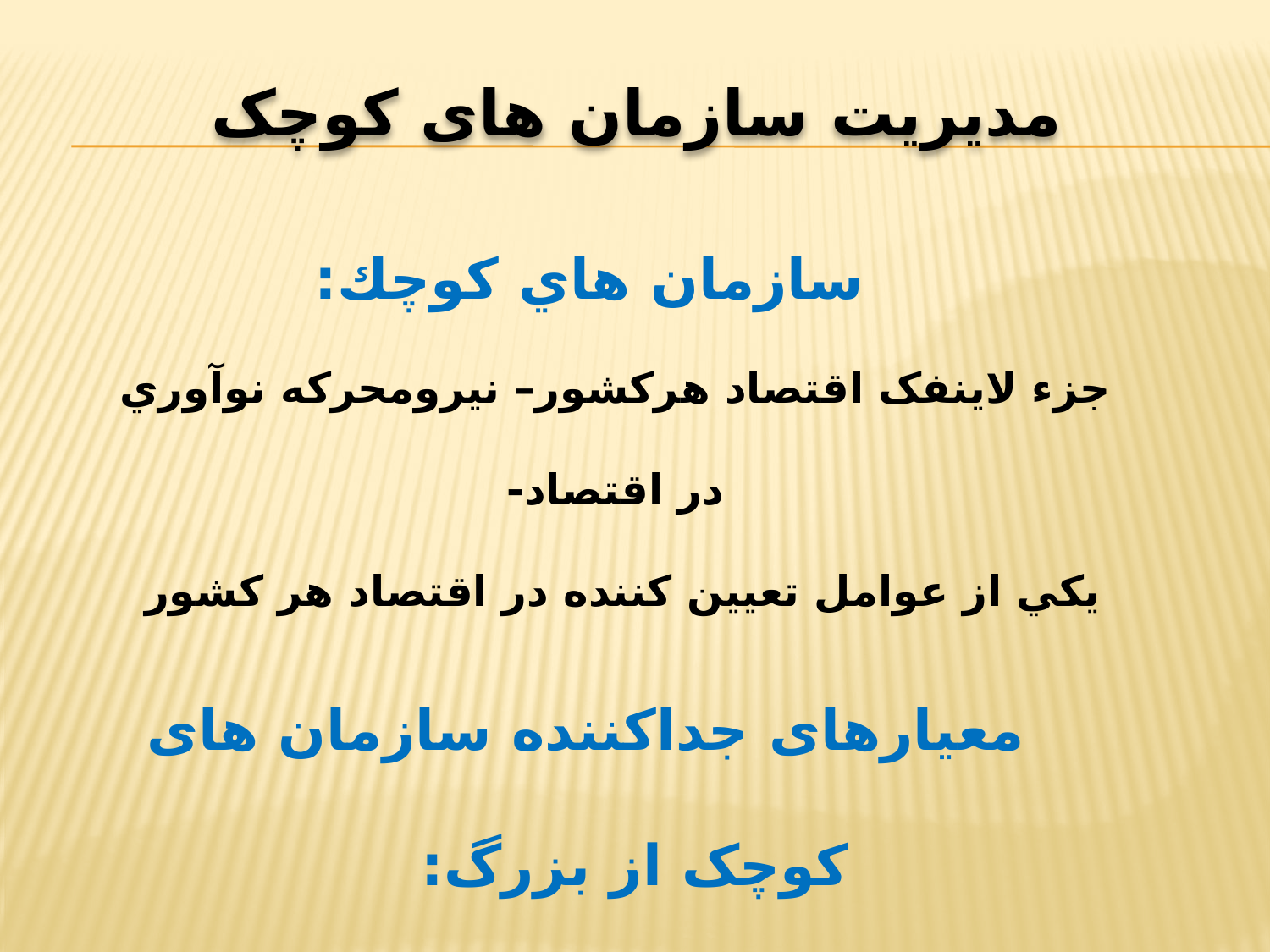

# مدیریت سازمان های کوچک
   سازمان هاي كوچك:
جزء لاینفک اقتصاد هرکشور– نيرومحركه نوآوري در اقتصاد-
يكي از عوامل تعيين كننده در اقتصاد هر كشور
   معیارهای جداكننده سازمان های کوچک از بزرگ:
تعداد کارکنان- ميزان مالكيت